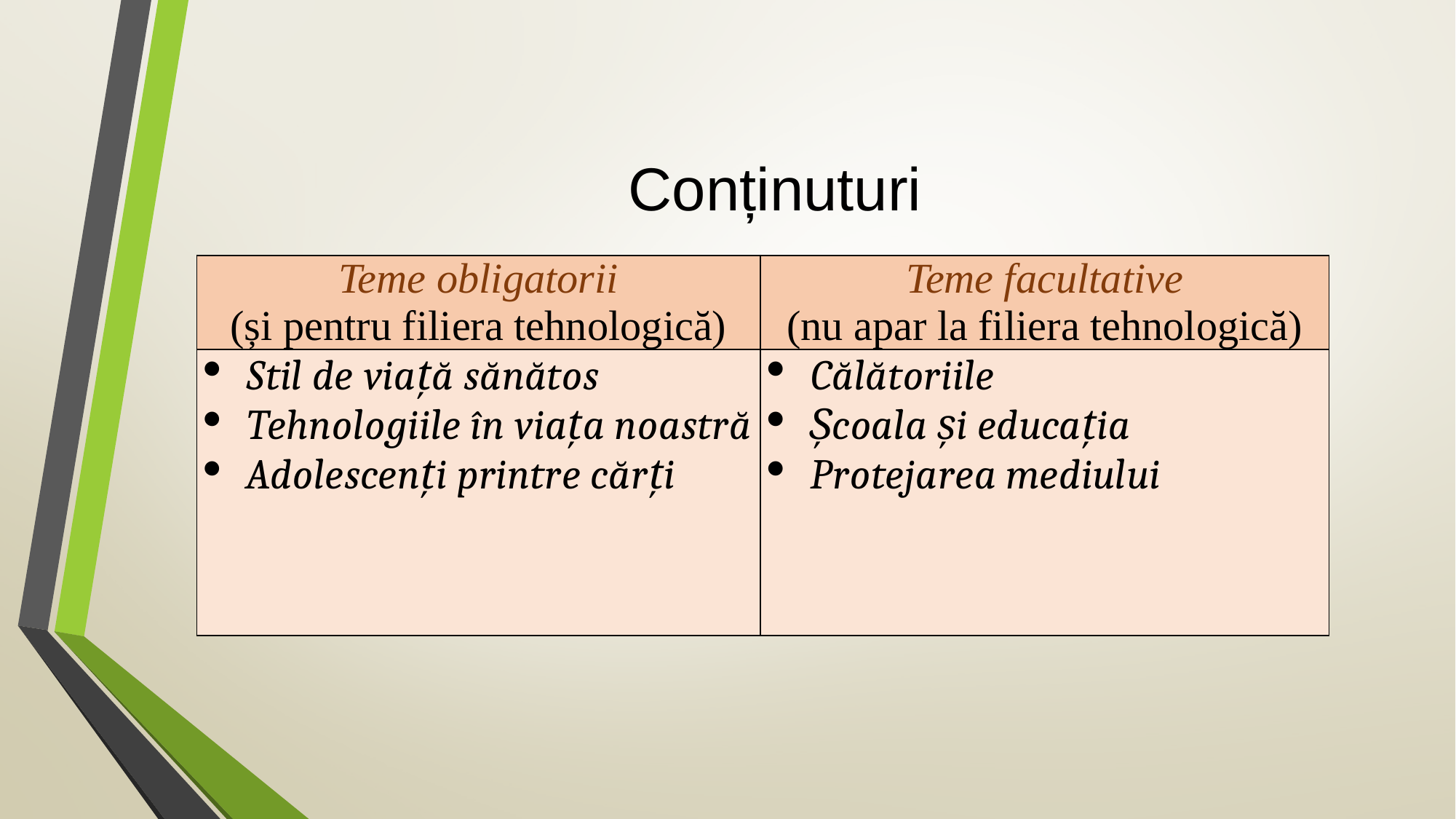

# Conținuturi
| Teme obligatorii (și pentru filiera tehnologică) | Teme facultative (nu apar la filiera tehnologică) |
| --- | --- |
| Stil de viață sănătos Tehnologiile în viața noastră Adolescenți printre cărți | Călătoriile Școala și educația Protejarea mediului |